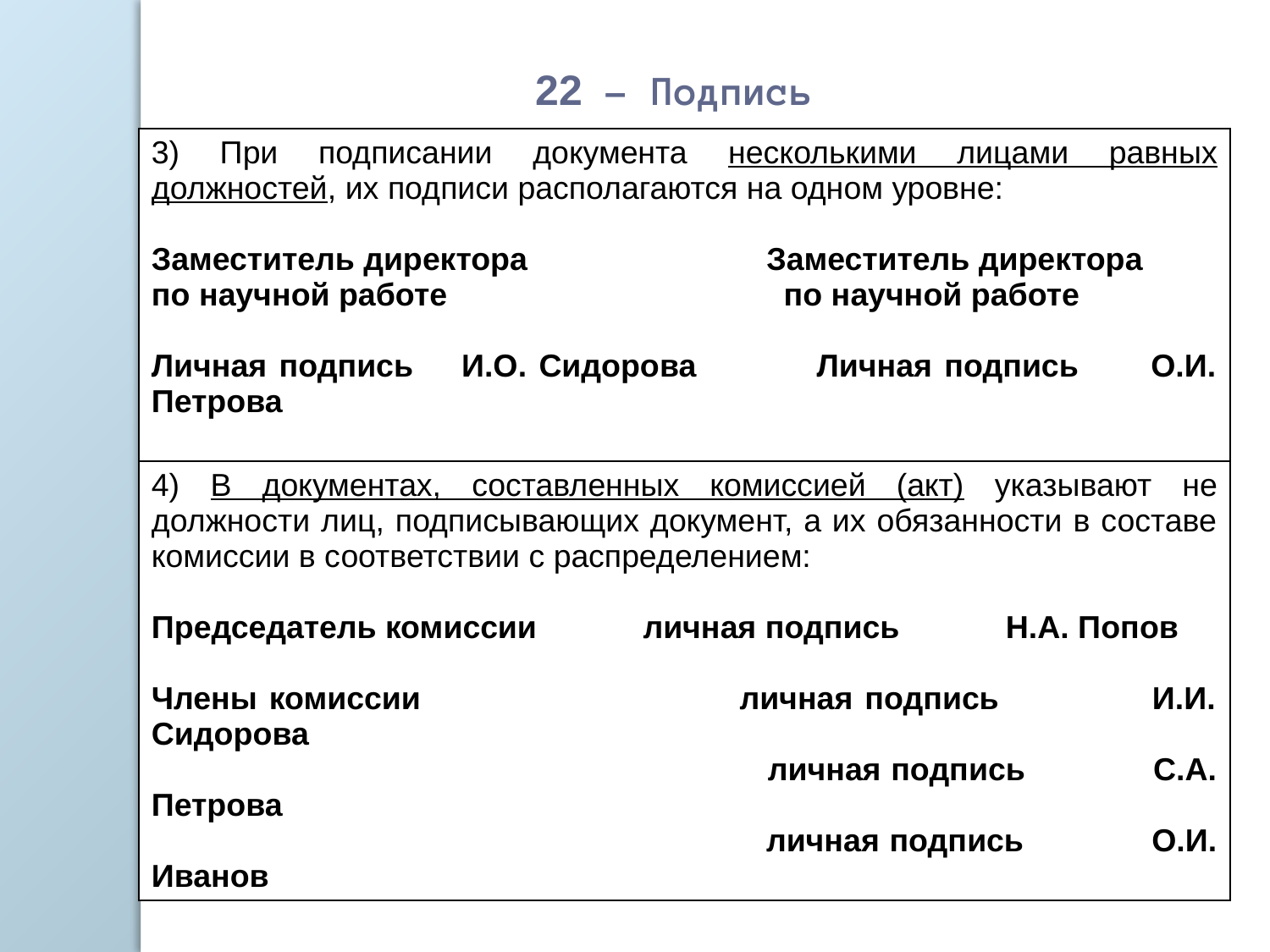

22 - Подпись
| 3) При подписании документа несколькими лицами равных должностей, их подписи располагаются на одном уровне: Заместитель директора Заместитель директора по научной работе по научной работе Личная подпись И.О. Сидорова Личная подпись О.И. Петрова |
| --- |
| 4) В документах, составленных комиссией (акт) указывают не должности лиц, подписывающих документ, а их обязанности в составе комиссии в соответствии с распределением: Председатель комиссии личная подпись Н.А. Попов Члены комиссии личная подпись И.И. Сидорова личная подпись С.А. Петрова личная подпись О.И. Иванов |